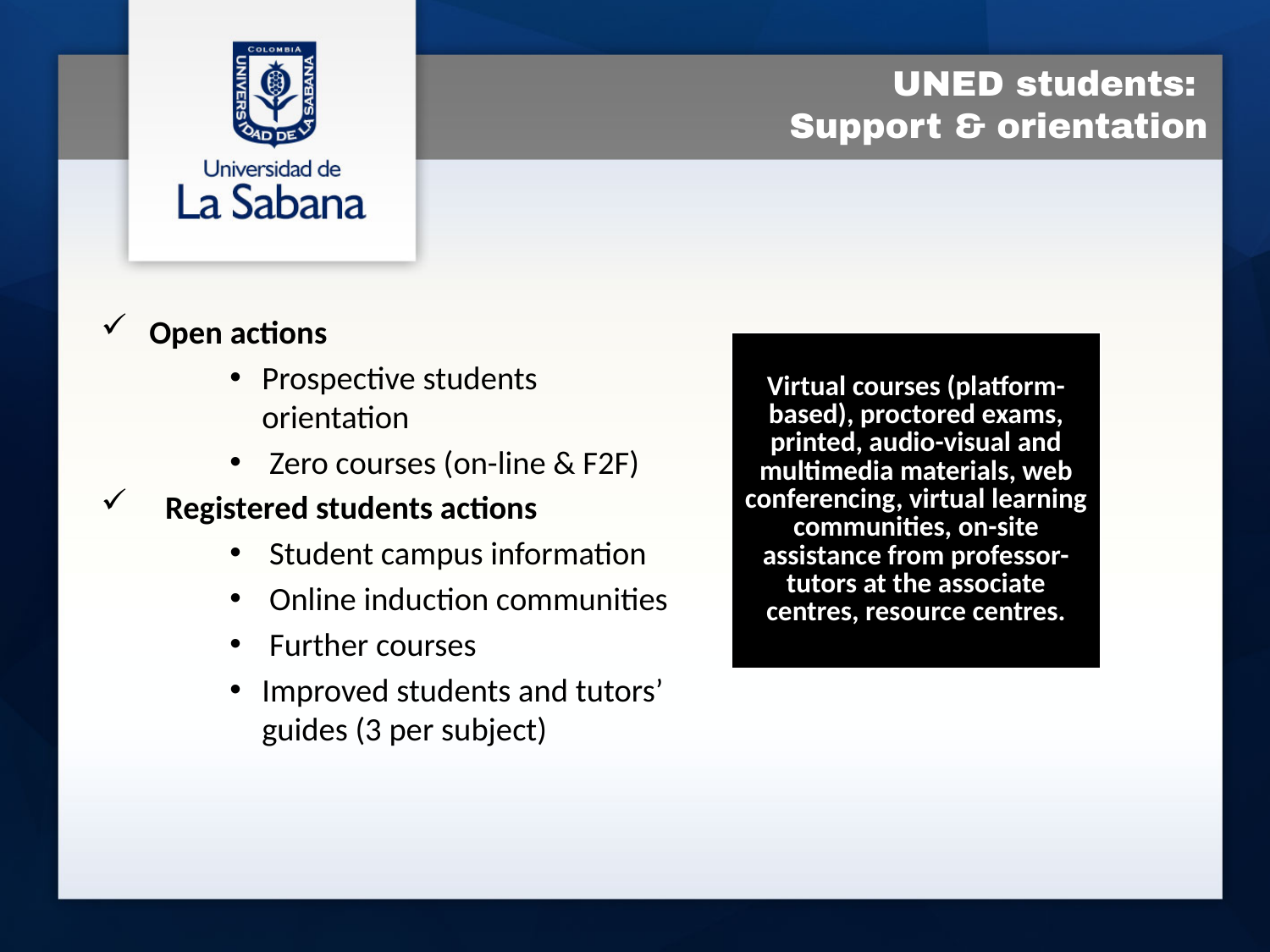

UNED students:
Support & orientation
Open actions
Prospective students orientation
 Zero courses (on-line & F2F)
Registered students actions
 Student campus information
 Online induction communities
 Further courses
Improved students and tutors’ guides (3 per subject)

| Virtual courses (platform-based), proctored exams, printed, audio-visual and multimedia materials, web conferencing, virtual learning communities, on-site assistance from professor-tutors at the associate centres, resource centres. |
| --- |